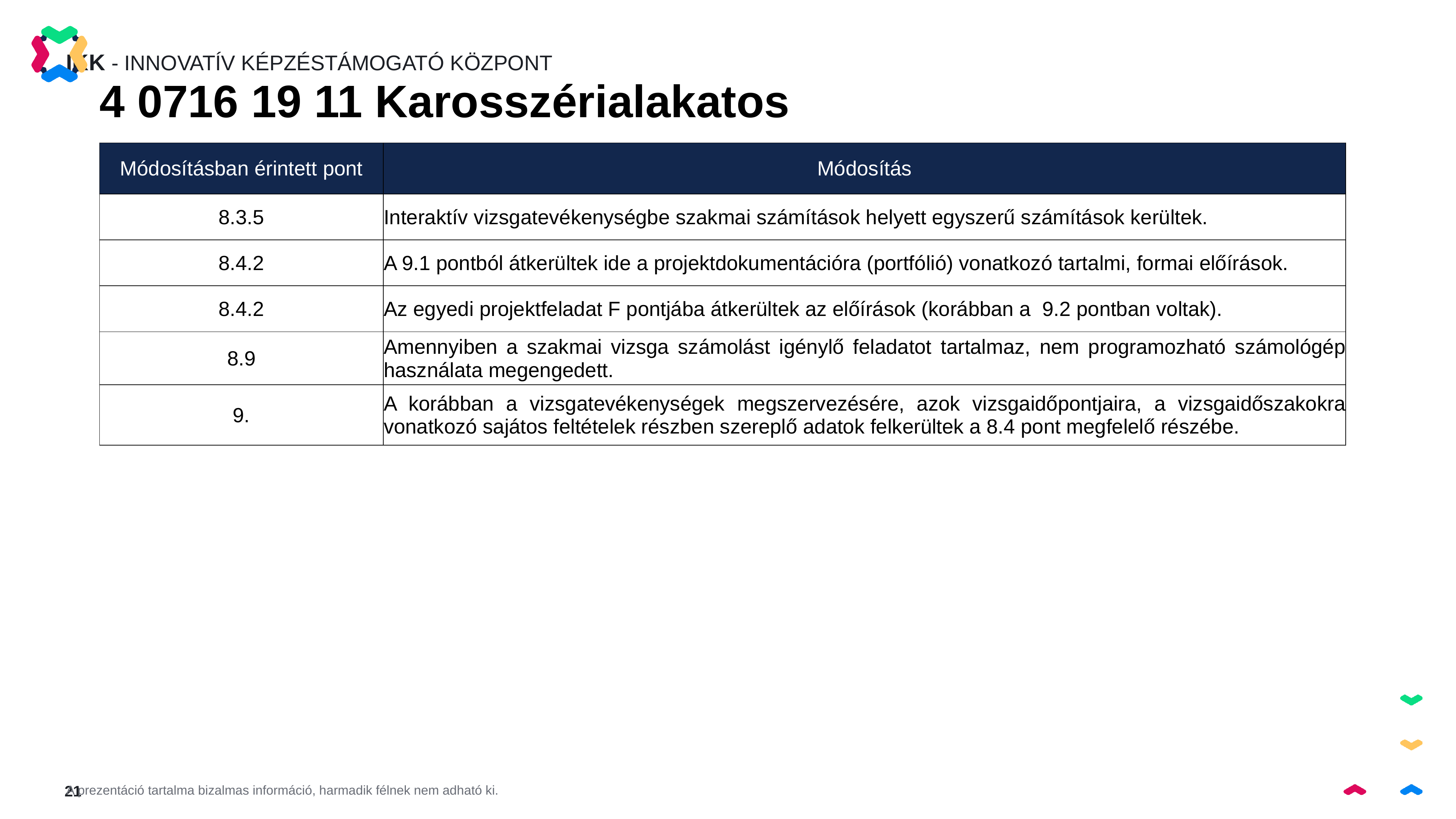

4 0716 19 11 Karosszérialakatos
| Módosításban érintett pont | Módosítás |
| --- | --- |
| 8.3.5 | Interaktív vizsgatevékenységbe szakmai számítások helyett egyszerű számítások kerültek. |
| 8.4.2 | A 9.1 pontból átkerültek ide a projektdokumentációra (portfólió) vonatkozó tartalmi, formai előírások. |
| 8.4.2 | Az egyedi projektfeladat F pontjába átkerültek az előírások (korábban a 9.2 pontban voltak). |
| 8.9 | Amennyiben a szakmai vizsga számolást igénylő feladatot tartalmaz, nem programozható számológép használata megengedett. |
| 9. | A korábban a vizsgatevékenységek megszervezésére, azok vizsgaidőpontjaira, a vizsgaidőszakokra vonatkozó sajátos feltételek részben szereplő adatok felkerültek a 8.4 pont megfelelő részébe. |